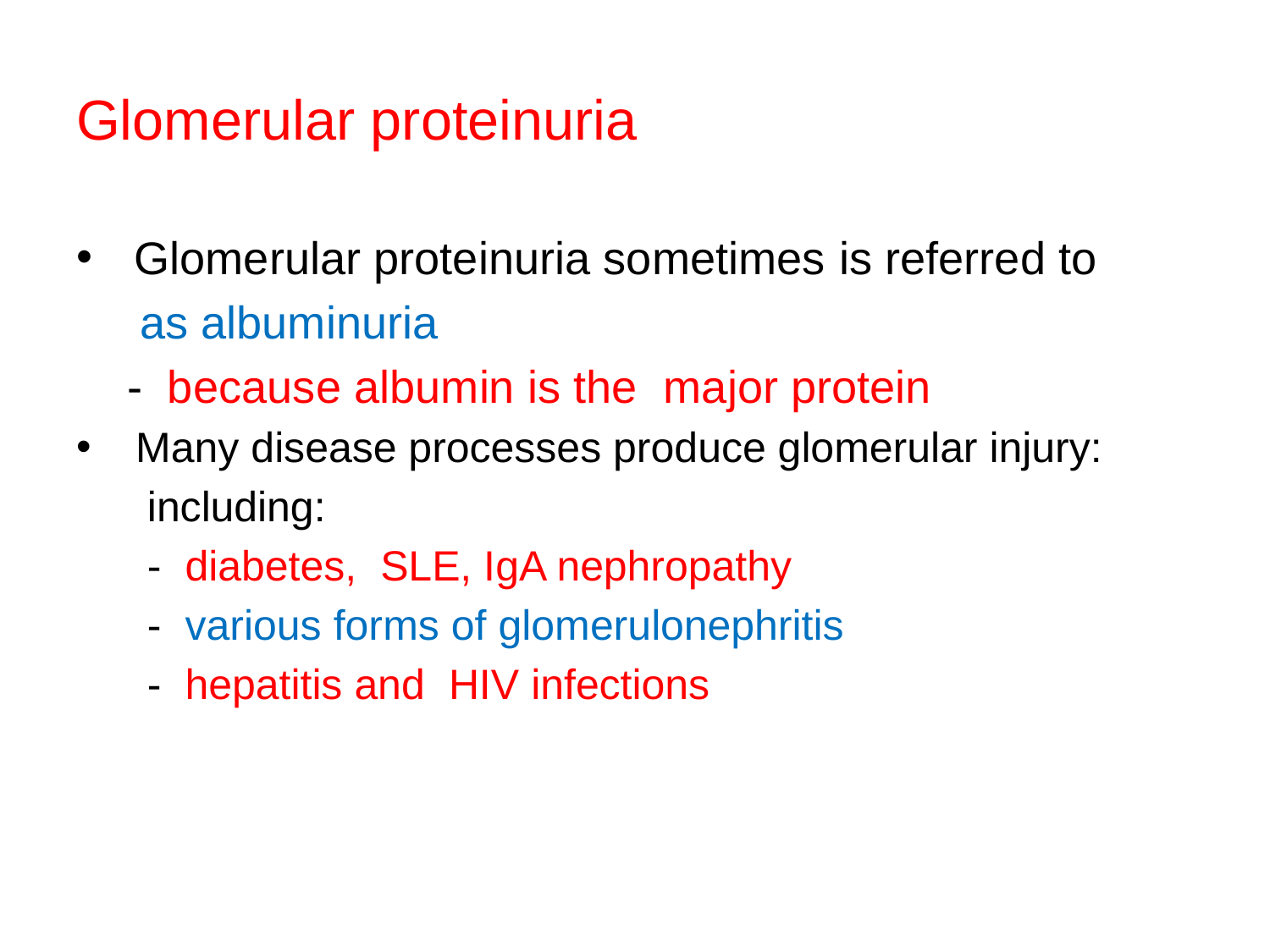

# Glomerular proteinuria
 Glomerular proteinuria sometimes is referred to
     as albuminuria
    -  because albumin is the  major protein
 Many disease processes produce glomerular injury:
      including:
      -  diabetes,  SLE, IgA nephropathy
      -  various forms of glomerulonephritis
      -  hepatitis and  HIV infections